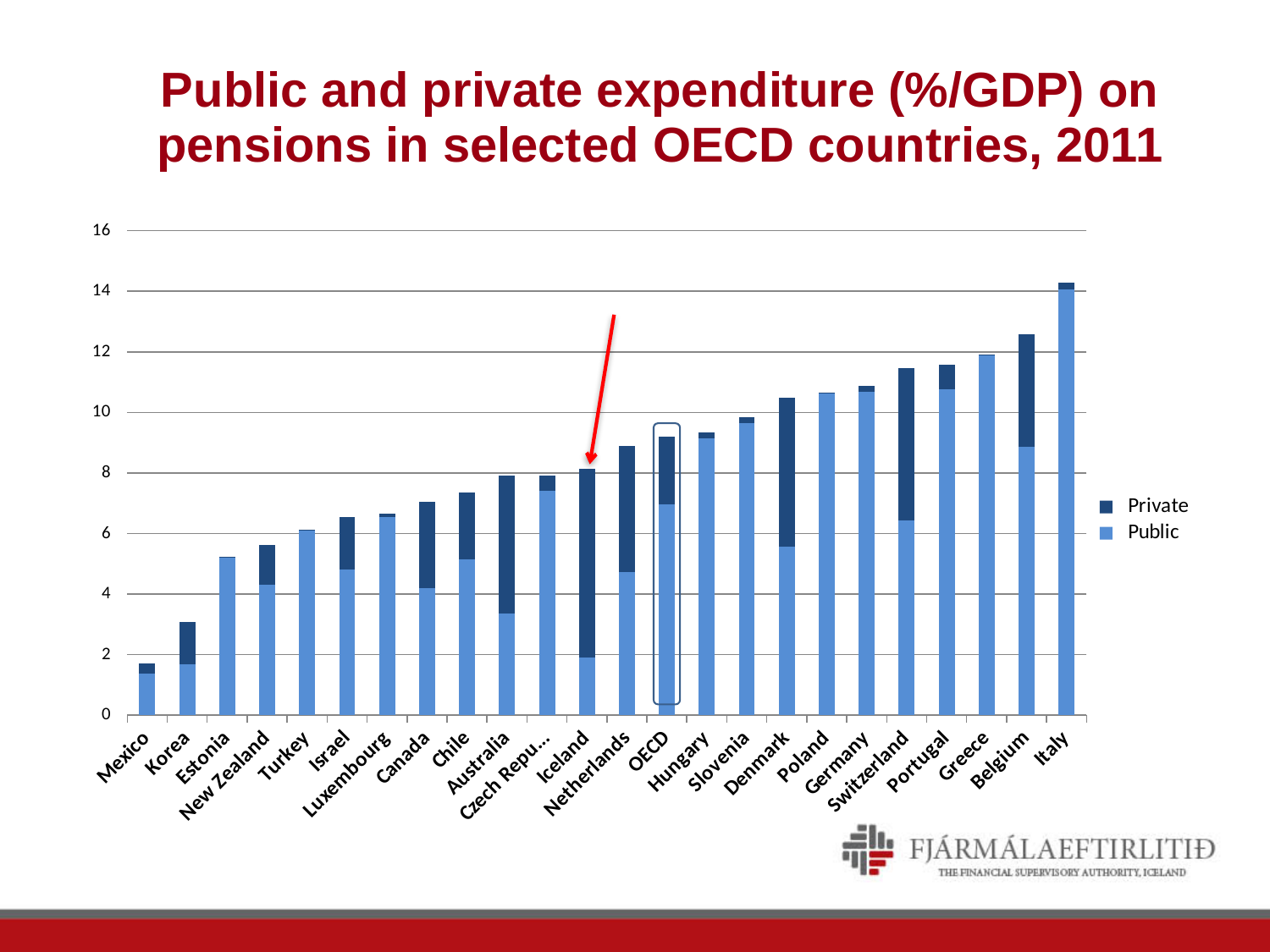

# Public and private expenditure (%/GDP) on pensions in selected OECD countries, 2011

### Chart

| Category |   Public |   Private |
|---|---|---|
| Mexico | 1.383 | 0.329380653010929 |
| Korea | 1.687 | 1.386719563070957 |
| Estonia | 5.227 | 0.012963984476925 |
| New Zealand | 4.31 | 1.30649844062884 |
| Turkey | 6.122 | 0.00391304731588252 |
| Israel | 4.816 | 1.72692643408486 |
| Luxembourg | 6.542 | 0.12429212291898736 |
| Canada | 4.189 | 2.84968158795824 |
| Chile | 5.151 | 2.19640267724586 |
| Australia | 3.363 | 4.54873978648509 |
| Czech Republic | 7.420999999999999 | 0.504573110465383 |
| Iceland | 1.897 | 6.251389499107363 |
| Netherlands | 4.717 | 4.18249308675397 |
| OECD | 6.97 | 2.233204216566102 |
| Hungary | 9.134 | 0.214712527977515 |
| Slovenia | 9.636999999999999 | 0.212451845589 |
| Denmark | 5.561 | 4.933391305905422 |
| Poland | 10.649000000000001 | 0.0106118289469456 |
| Germany | 10.687 | 0.181362008090867 |
| Switzerland | 6.436 | 5.02435155006577 |
| Portugal | 10.758999999999999 | 0.809643874049138 |
| Greece | 11.91 | 0.00206890243427824 |
| Belgium | 8.854000000000001 | 3.719453887006386 |
| Italy | 14.051 | 0.2393311908224709 |